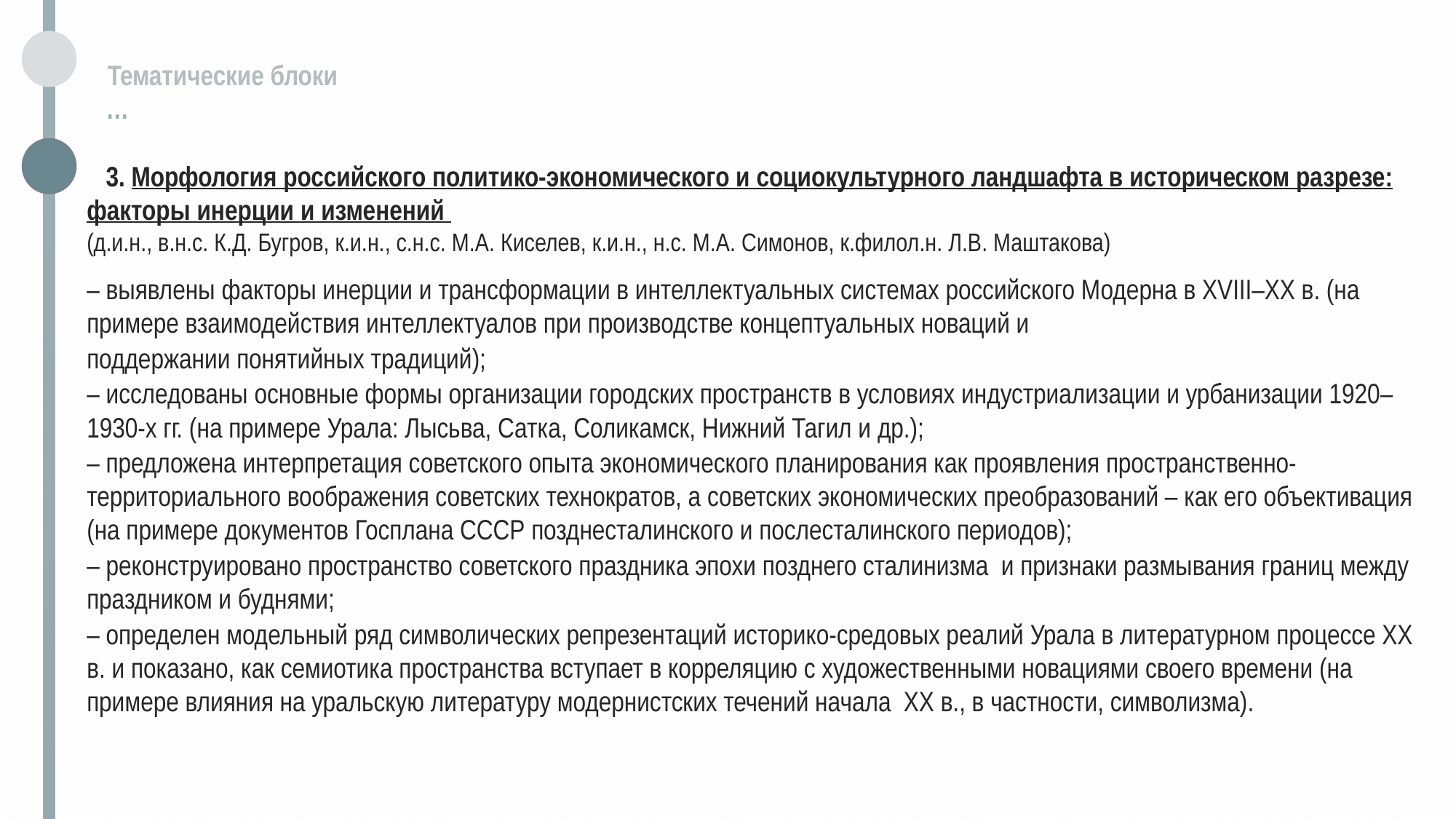

Тематические блоки
   …

   3. Морфология российского политико-экономического и социокультурного ландшафта в историческом разрезе: факторы инерции и изменений
(д.и.н., в.н.с. К.Д. Бугров, к.и.н., с.н.с. М.А. Киселев, к.и.н., н.с. М.А. Симонов, к.филол.н. Л.В. Маштакова)

– выявлены факторы инерции и трансформации в интеллектуальных системах российского Модерна в XVIII–XX в. (на примере взаимодействия интеллектуалов при производстве концептуальных новаций и
поддержании понятийных традиций);
– исследованы основные формы организации городских пространств в условиях индустриализации и урбанизации 1920–1930-х гг. (на примере Урала: Лысьва, Сатка, Соликамск, Нижний Тагил и др.);
– предложена интерпретация советского опыта экономического планирования как проявления пространственно-территориального воображения советских технократов, а советских экономических преобразований – как его объективация (на примере документов Госплана СССР позднесталинского и послесталинского периодов);
– реконструировано пространство советского праздника эпохи позднего сталинизма  и признаки размывания границ между праздником и буднями;
– определен модельный ряд символических репрезентаций историко-средовых реалий Урала в литературном процессе ХХ в. и показано, как семиотика пространства вступает в корреляцию с художественными новациями своего времени (на примере влияния на уральскую литературу модернистских течений начала  XX в., в частности, символизма).